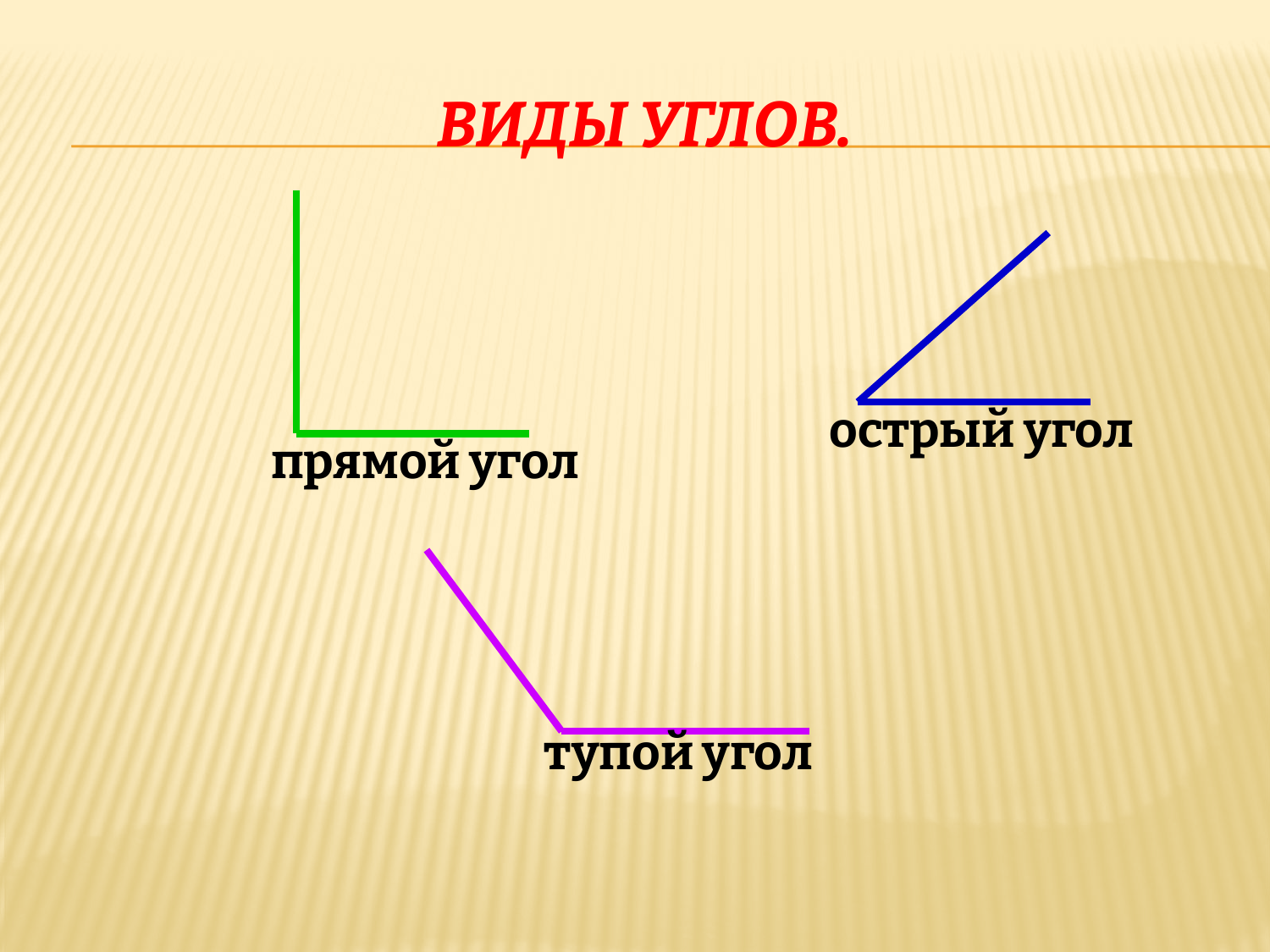

# Виды углов.
острый угол
прямой угол
тупой угол